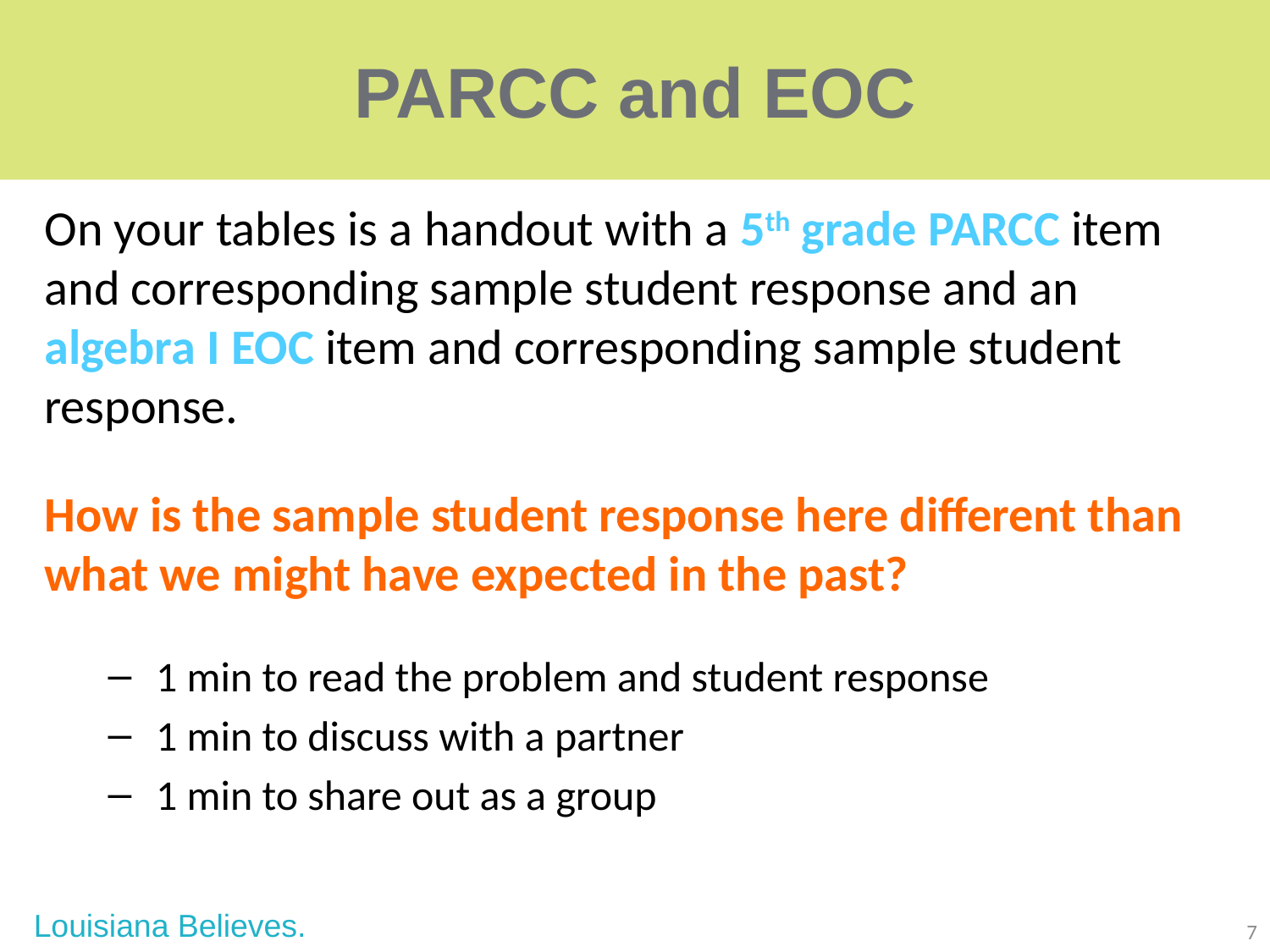

# PARCC and EOC
On your tables is a handout with a 5th grade PARCC item and corresponding sample student response and an algebra I EOC item and corresponding sample student response.

How is the sample student response here different than what we might have expected in the past?

1 min to read the problem and student response
1 min to discuss with a partner
1 min to share out as a group
Louisiana Believes.
7